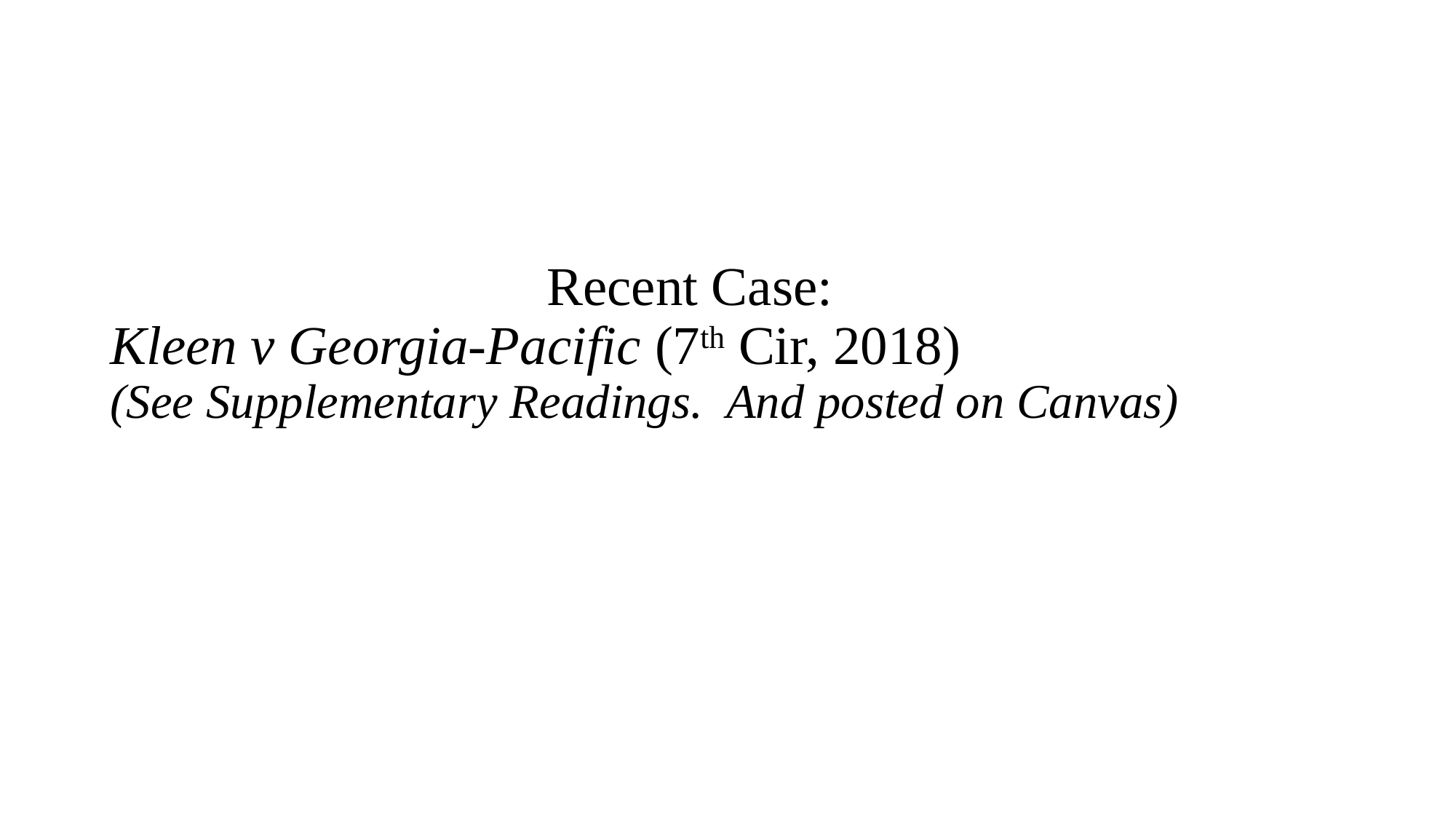

# Recent Case: Kleen v Georgia-Pacific (7th Cir, 2018) (See Supplementary Readings.  And posted on Canvas)